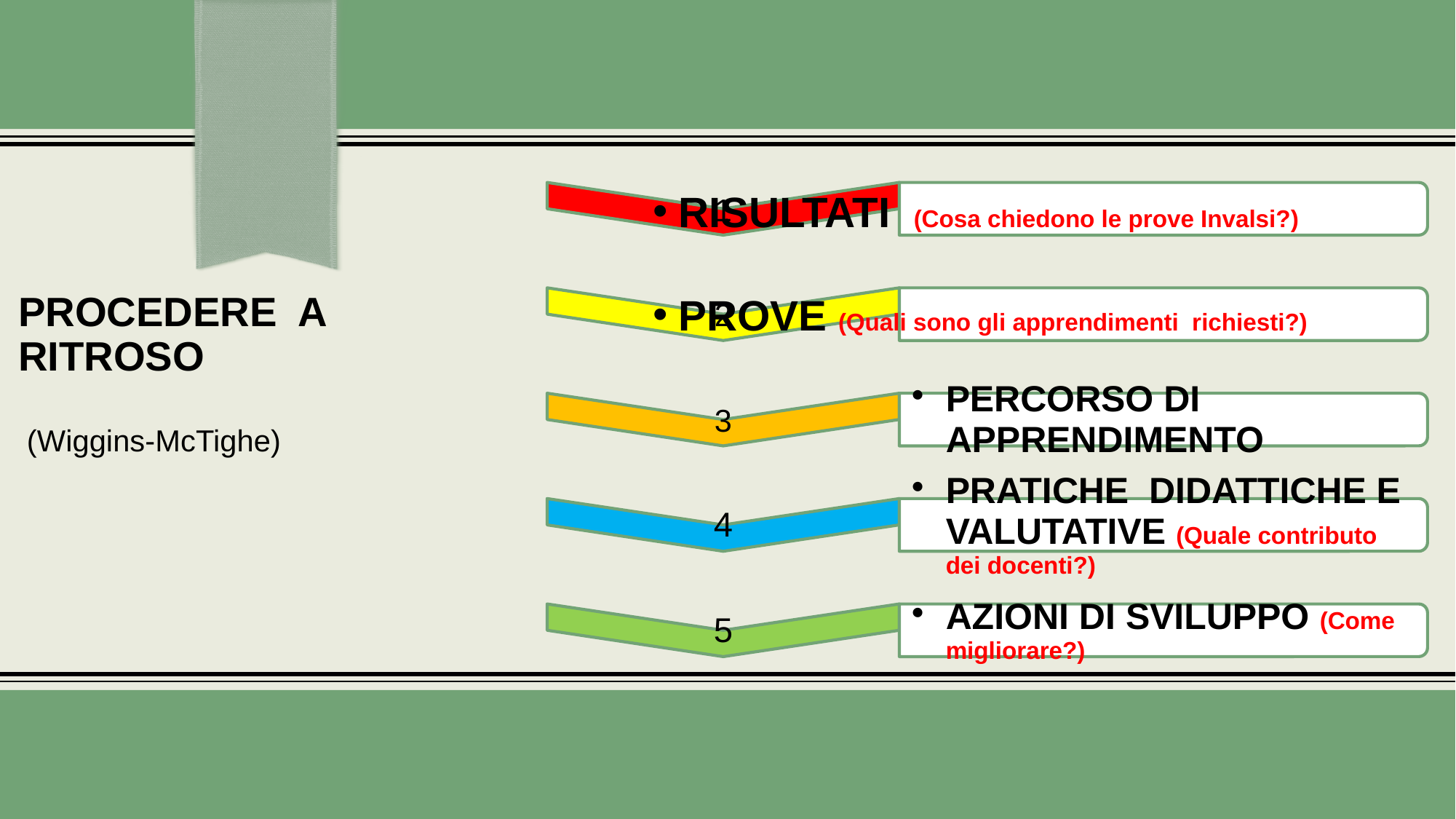

RISULTATI  (Cosa chiedono le prove Invalsi?)
3
PERCORSO DI APPRENDIMENTO
4
PRATICHE  DIDATTICHE E VALUTATIVE (Quale contributo dei docenti?)
5
AZIONI DI SVILUPPO (Come migliorare?)
1
2
# procedere  a ritroso (Wiggins-McTighe)
PROVE (Quali sono gli apprendimenti  richiesti?)